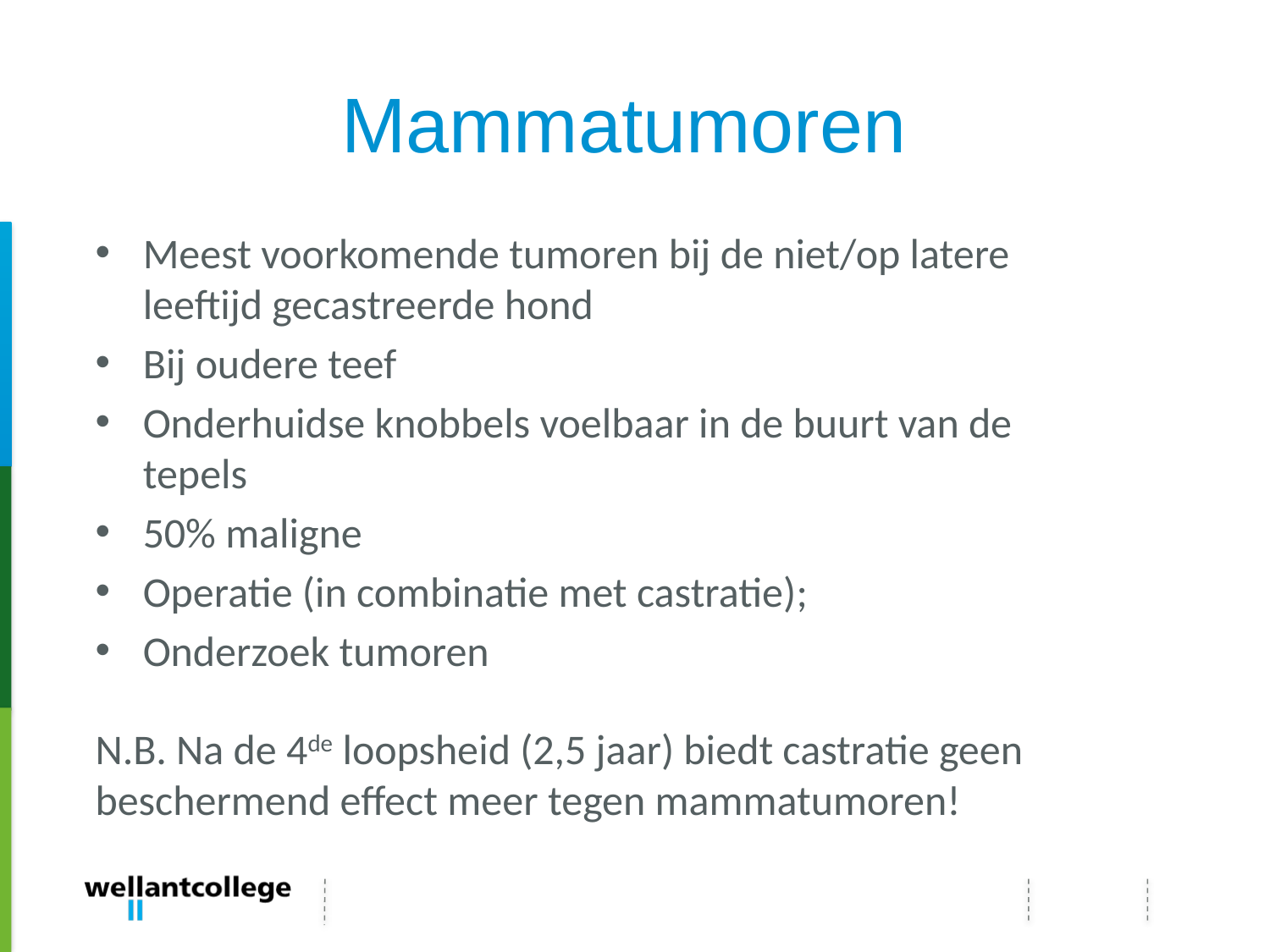

# Mammatumoren
Meest voorkomende tumoren bij de niet/op latere leeftijd gecastreerde hond
Bij oudere teef
Onderhuidse knobbels voelbaar in de buurt van de tepels
50% maligne
Operatie (in combinatie met castratie);
Onderzoek tumoren

N.B. Na de 4de loopsheid (2,5 jaar) biedt castratie geen beschermend effect meer tegen mammatumoren!